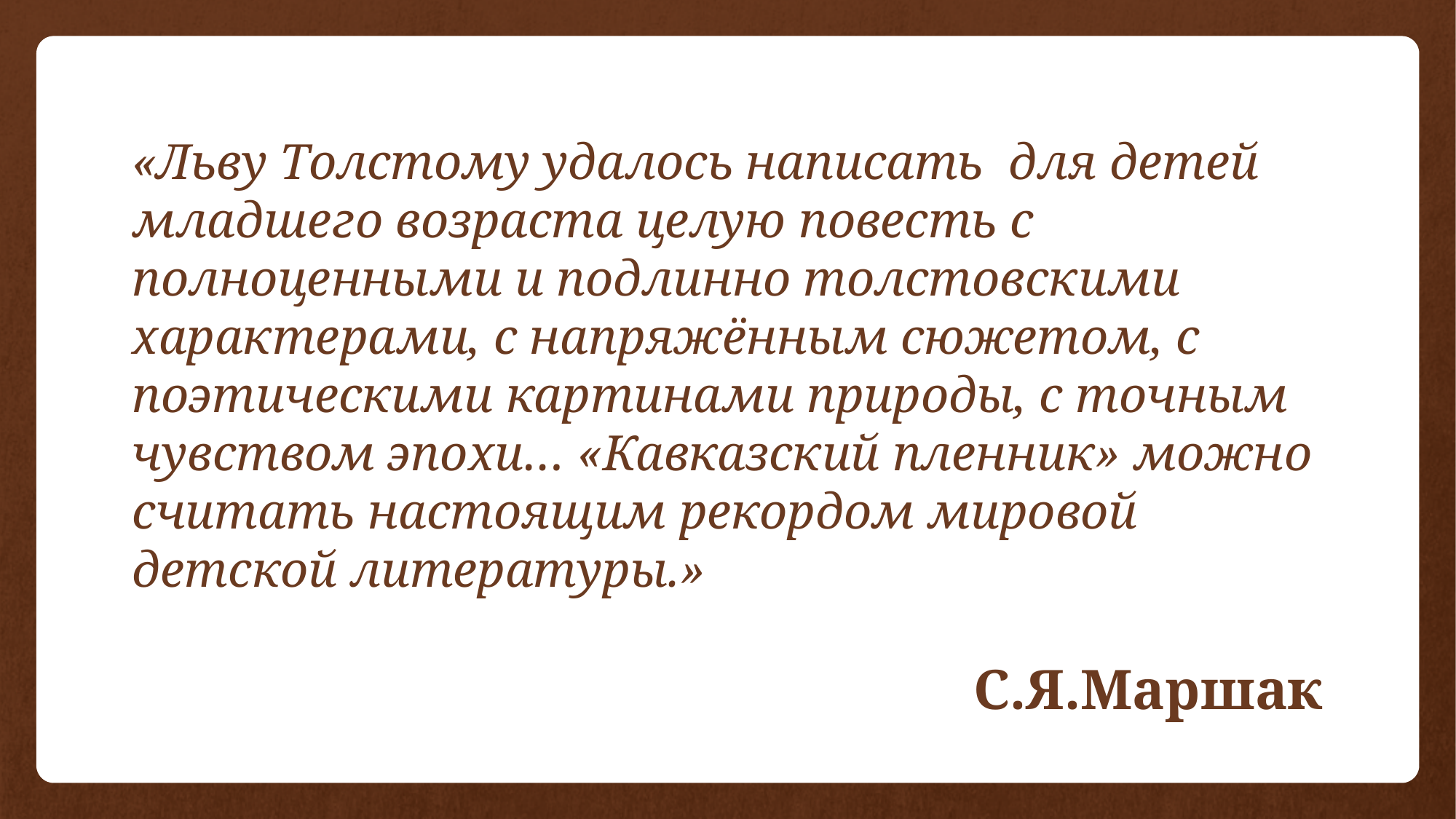

«Льву Толстому удалось написать  для детей младшего возраста целую повесть с полноценными и подлинно толстовскими характерами, с напряжённым сюжетом, с поэтическими картинами природы, с точным чувством эпохи… «Кавказский пленник» можно считать настоящим рекордом мировой детской литературы.»
                                                                                                        С.Я.Маршак